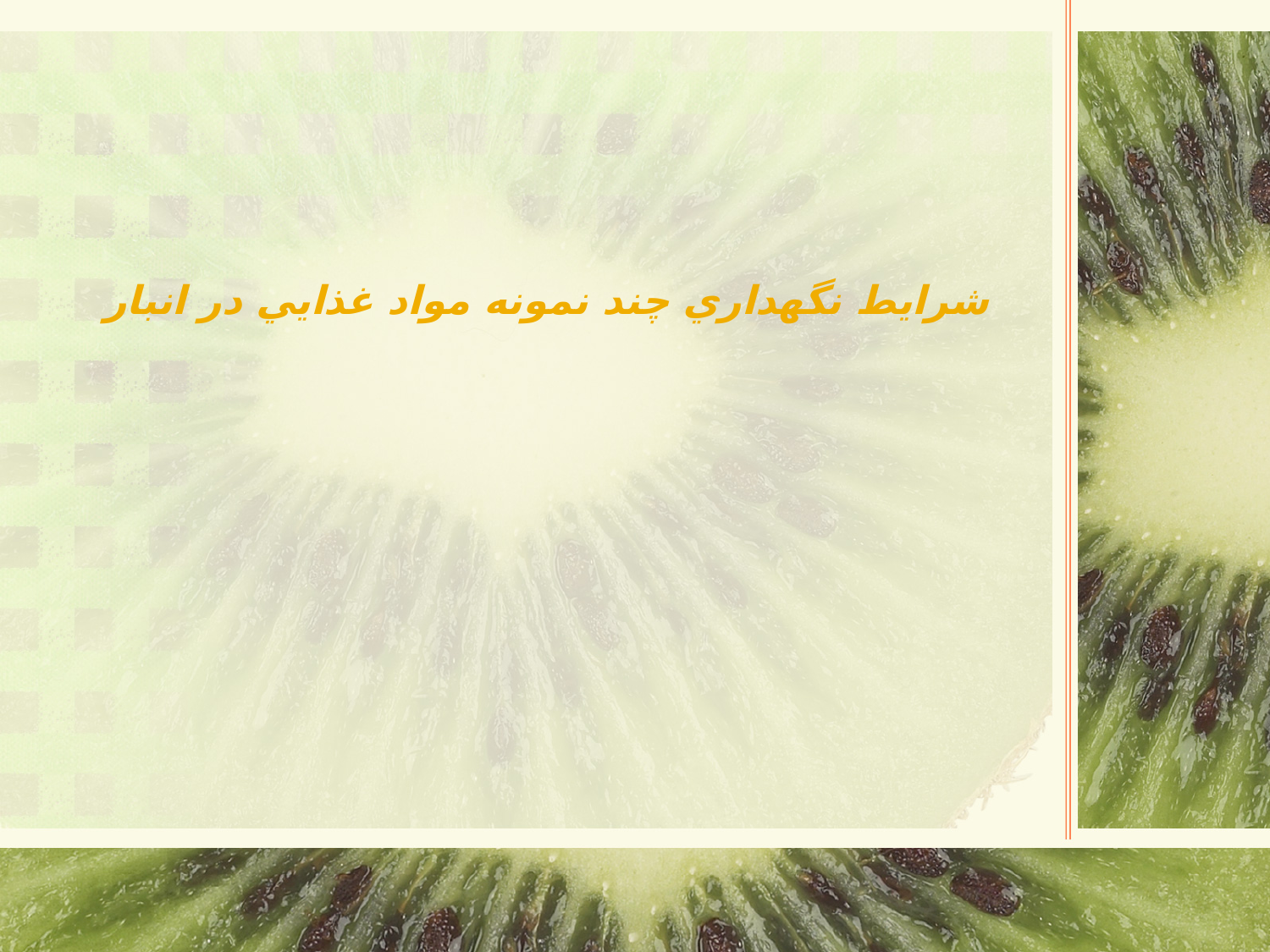

شرايط نگهداري چند نمونه مواد غذايي در انبار